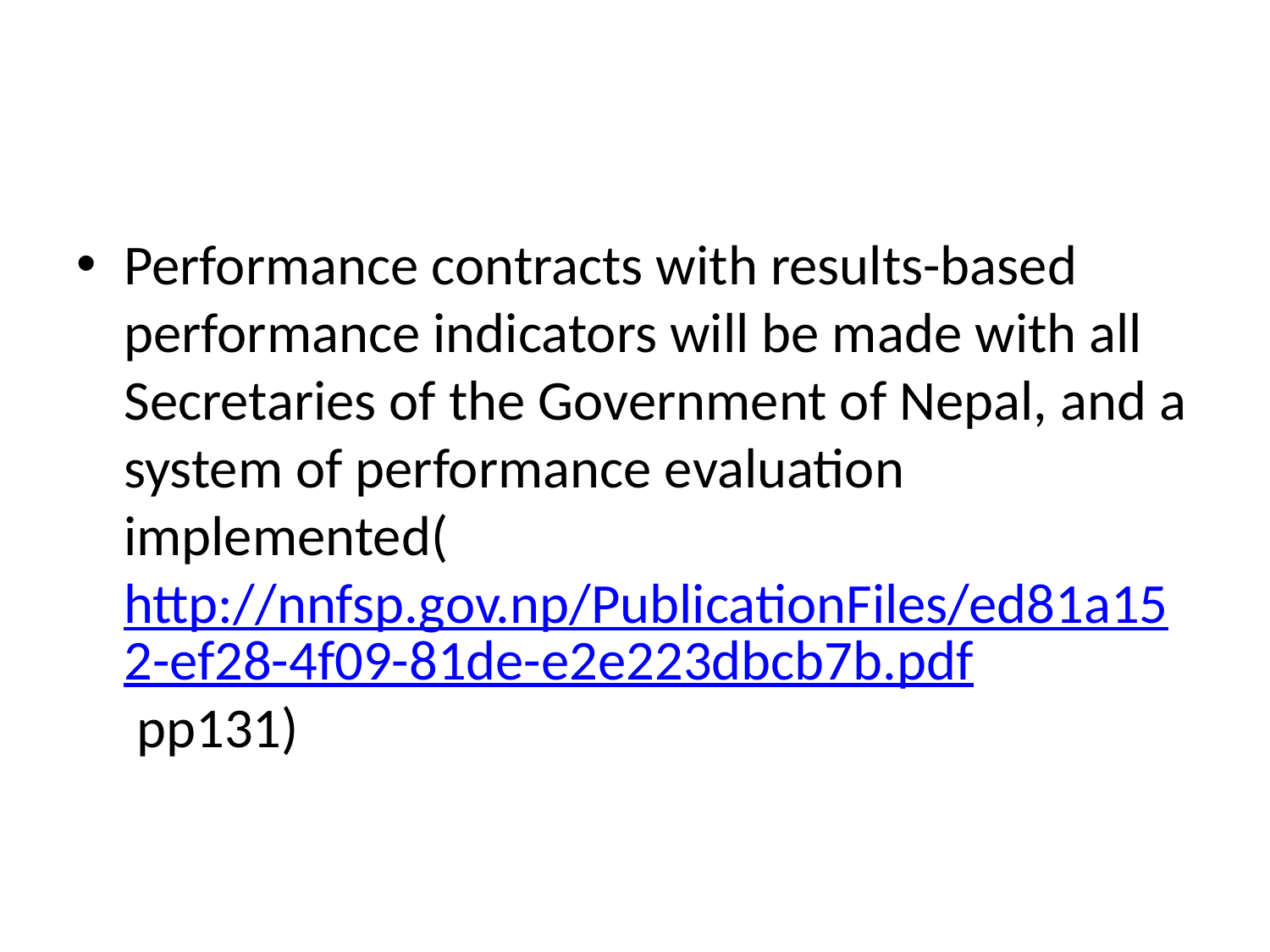

#
Performance contracts with results-based performance indicators will be made with all Secretaries of the Government of Nepal, and a system of performance evaluation implemented(http://nnfsp.gov.np/PublicationFiles/ed81a152-ef28-4f09-81de-e2e223dbcb7b.pdf pp131)